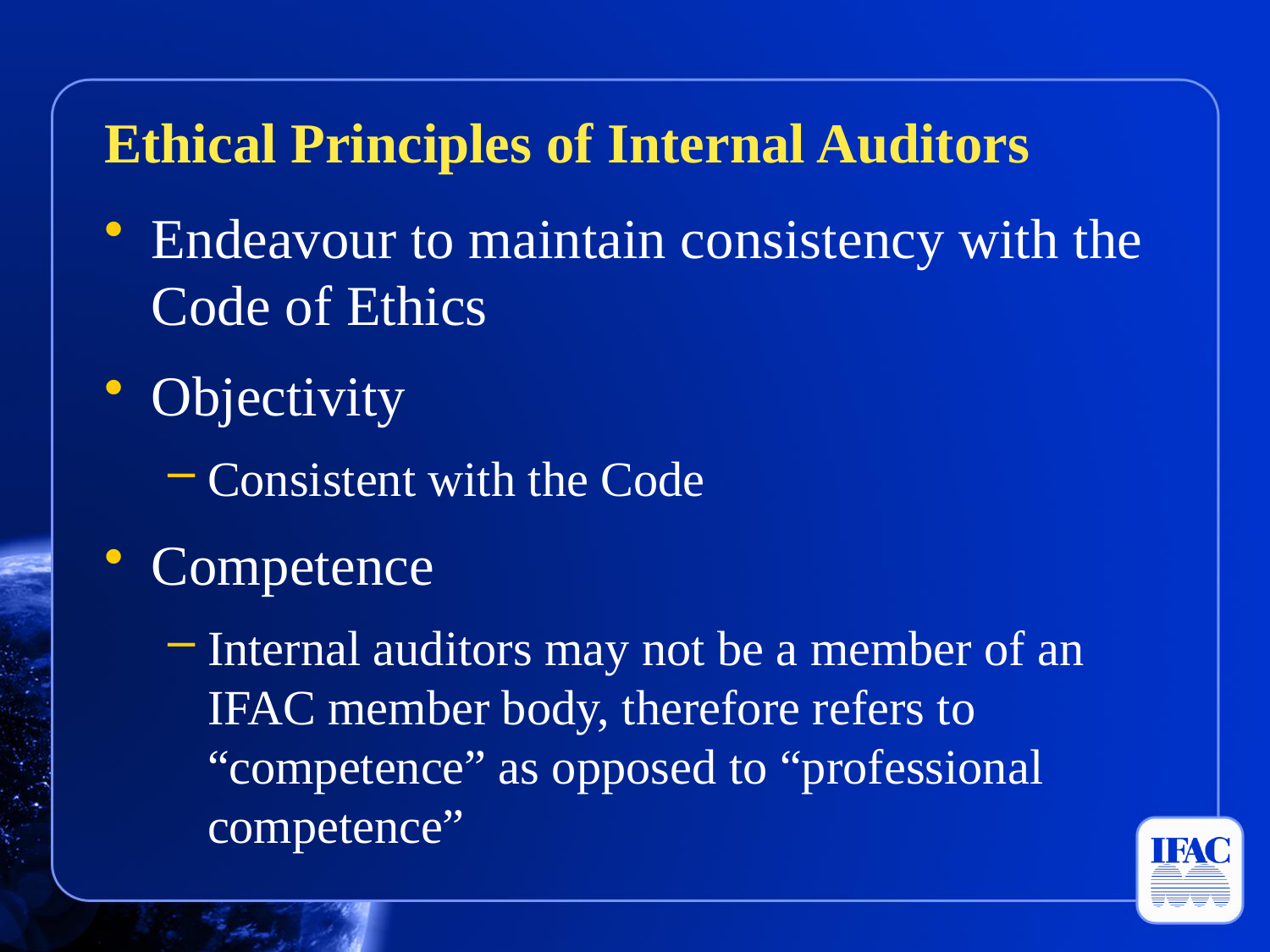

Ethical Principles of Internal Auditors
Endeavour to maintain consistency with the Code of Ethics
Objectivity
Consistent with the Code
Competence
Internal auditors may not be a member of an IFAC member body, therefore refers to “competence” as opposed to “professional competence”